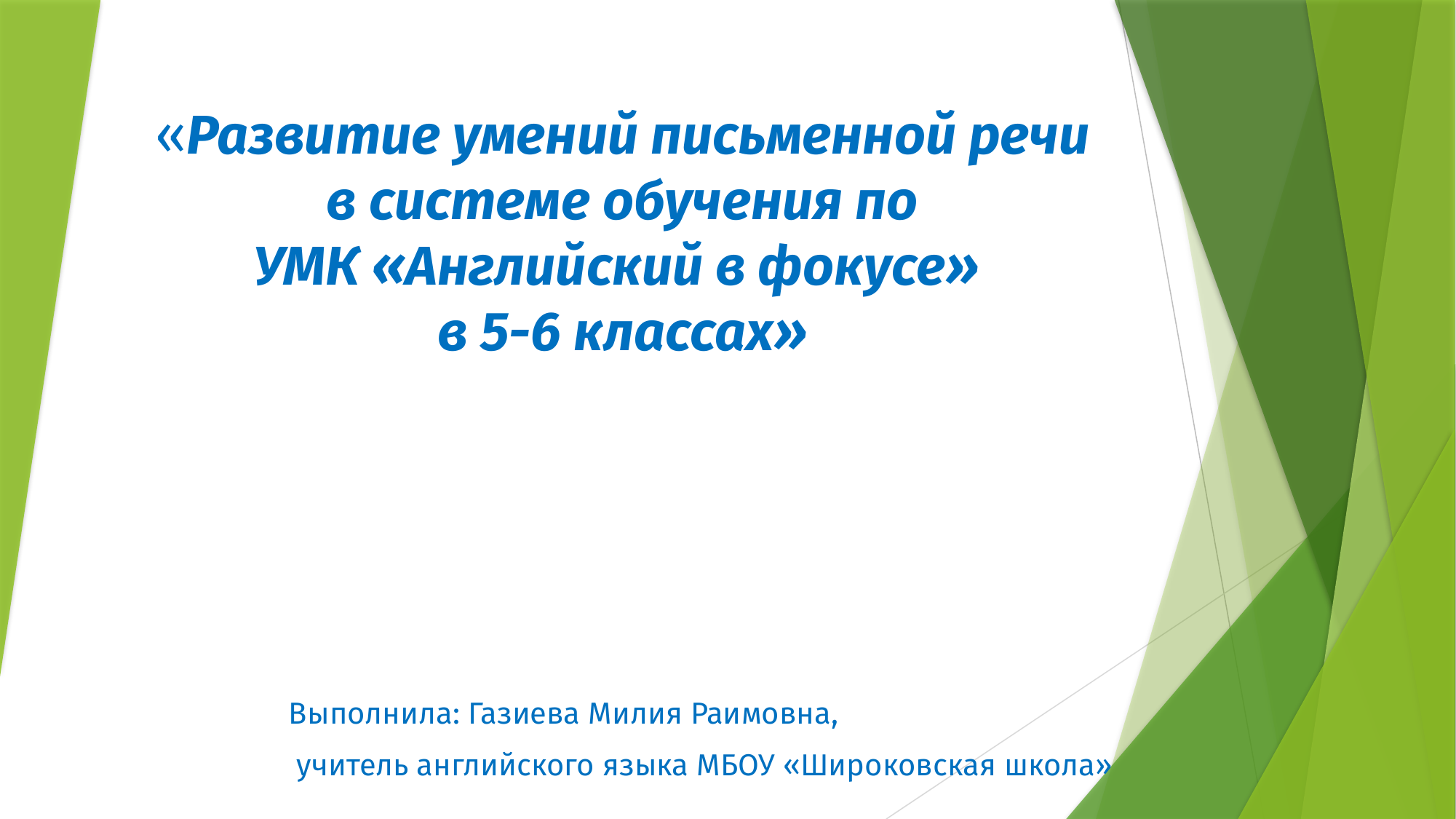

# «Развитие умений письменной речи в системе обучения по УМК «Английский в фокусе» в 5-6 классах»
Выполнила: Газиева Милия Раимовна,
 учитель английского языка МБОУ «Широковская школа»